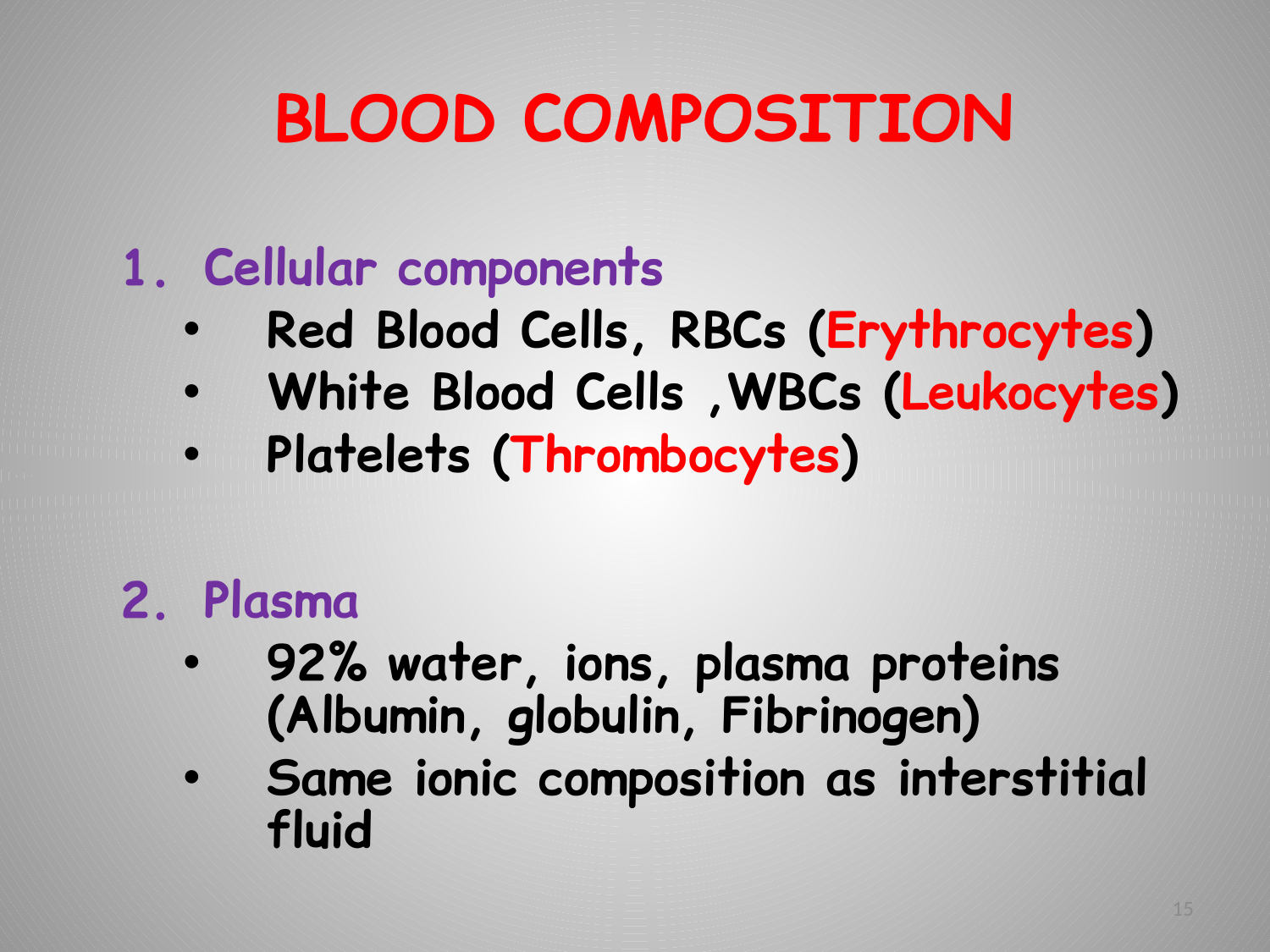

# BLOOD COMPOSITION
Cellular components
Red Blood Cells, RBCs (Erythrocytes)
White Blood Cells ,WBCs (Leukocytes)
Platelets (Thrombocytes)

Plasma
92% water, ions, plasma proteins (Albumin, globulin, Fibrinogen)
Same ionic composition as interstitial  fluid
15